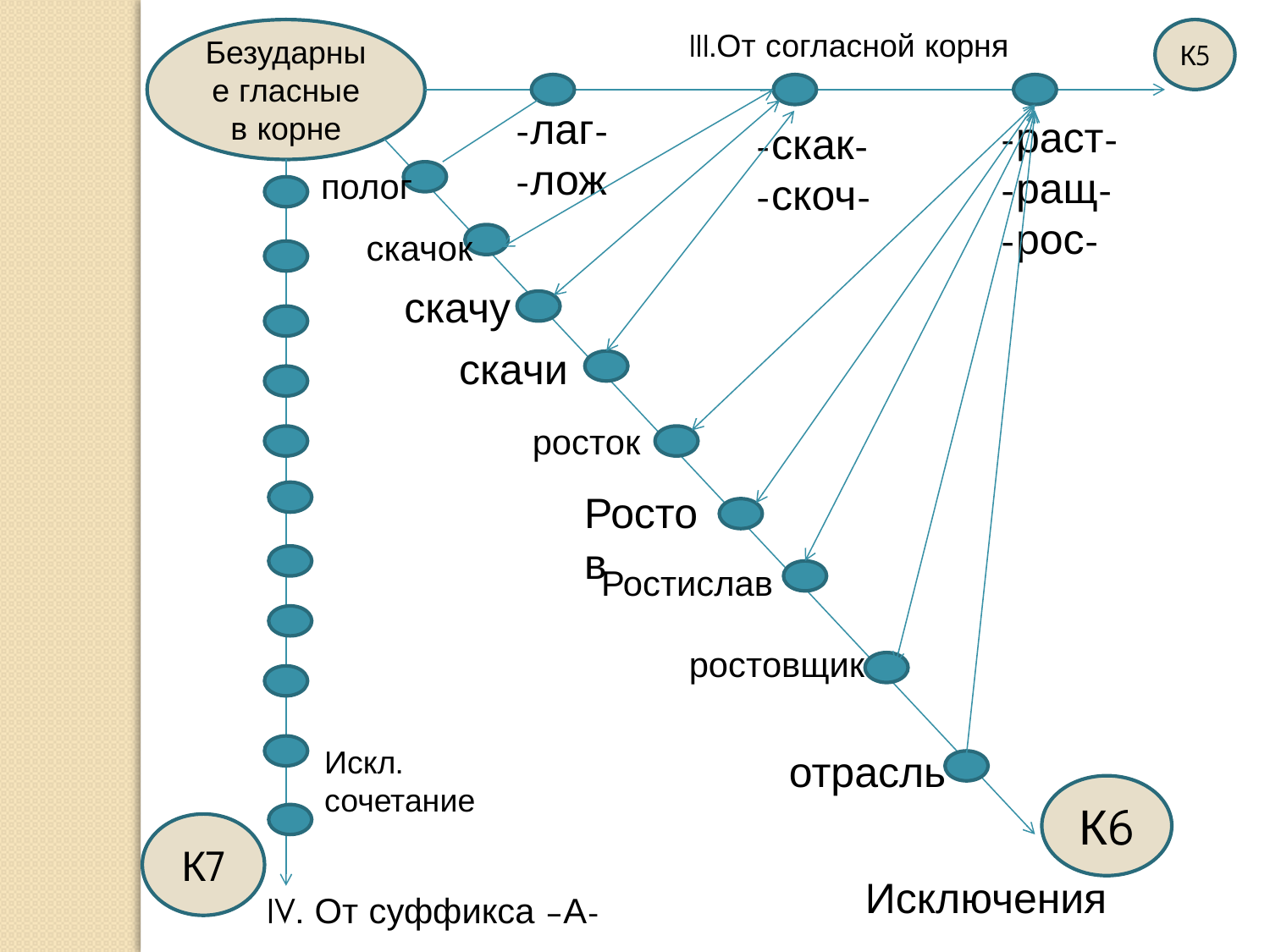

Безударные гласные в корне
III.От согласной корня
К5

-лаг-
-лож
-раст-
-ращ-
-рос-
-скак-
-скоч-
полог

скачок

скачу

скачи

росток

Ростов

Ростислав

ростовщик

Искл. сочетание
отрасль

К6

К7
Исключения
IV. От суффикса –А-